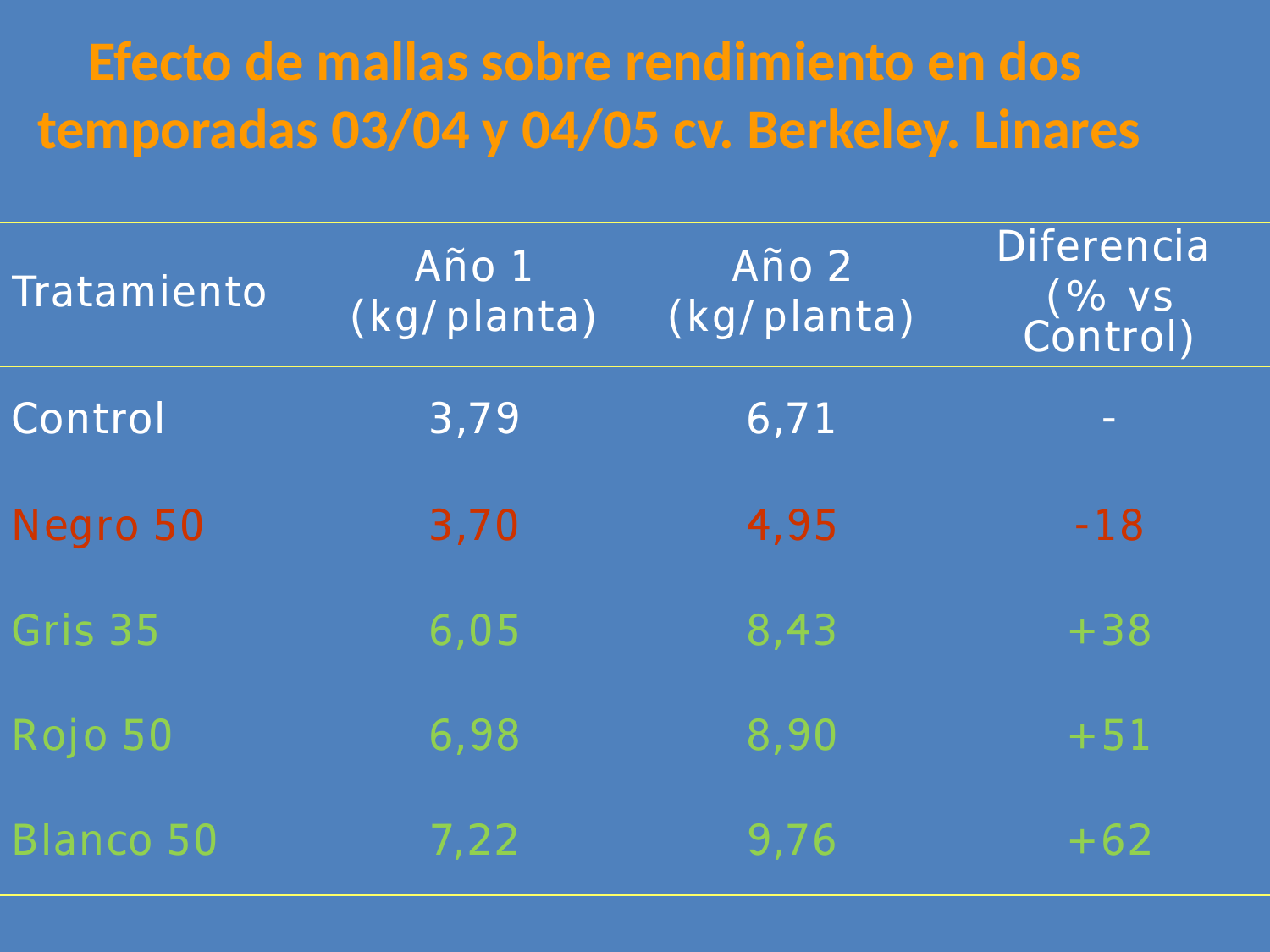

Efecto de mallas sobre rendimiento en dos temporadas 03/04 y 04/05 cv. Berkeley. Linares
| Tratamiento | Año 1 (kg/planta) | Año 2 (kg/planta) | Diferencia (% vs Control) |
| --- | --- | --- | --- |
| Control | 3,79 | 6,71 | - |
| Negro 50 | 3,70 | 4,95 | -18 |
| Gris 35 | 6,05 | 8,43 | +38 |
| Rojo 50 | 6,98 | 8,90 | +51 |
| Blanco 50 | 7,22 | 9,76 | +62 |